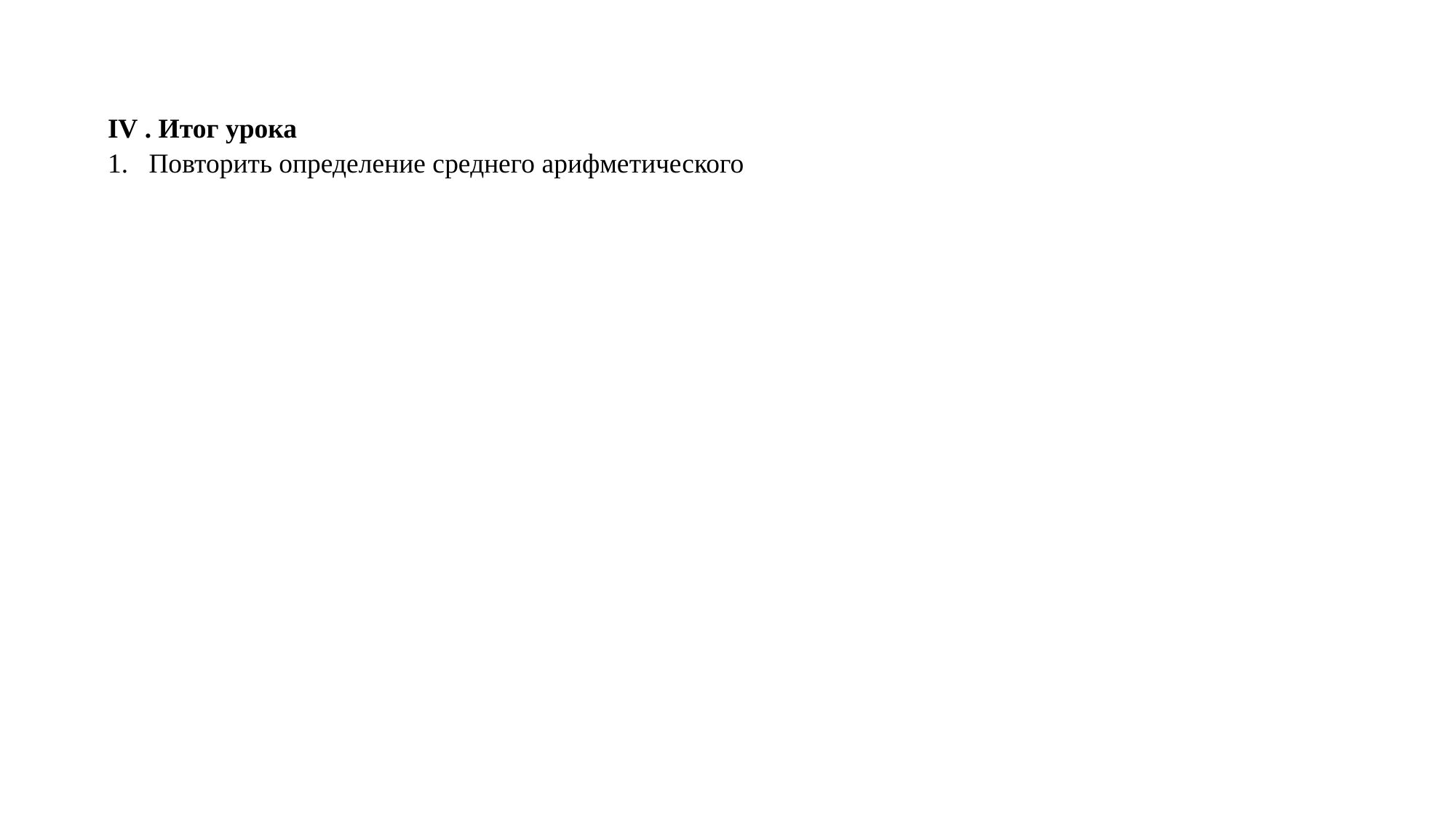

IV . Итог урока
Повторить определение среднего арифметического